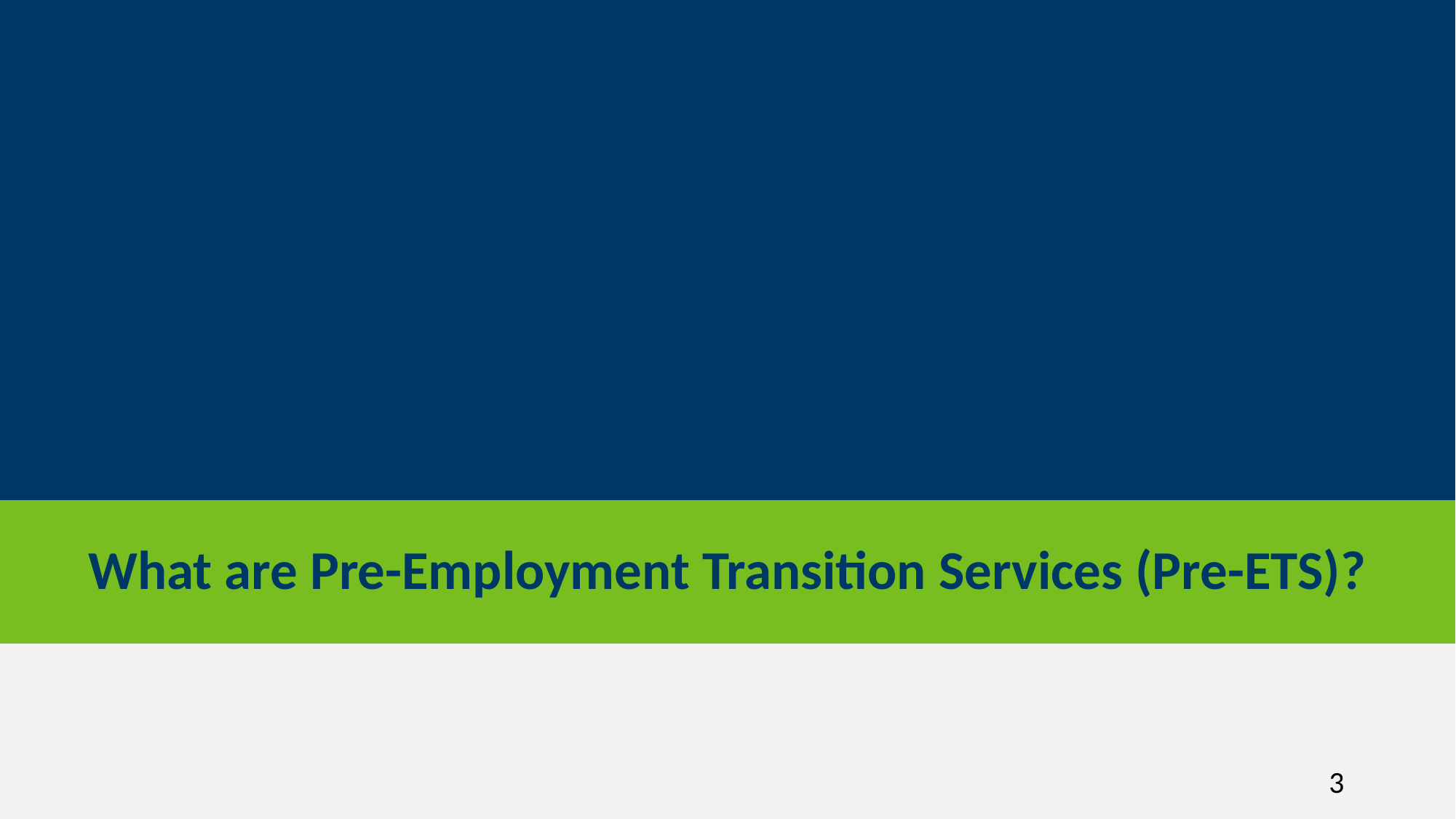

# What are Pre-Employment Transition Services (Pre-ETS)?
3